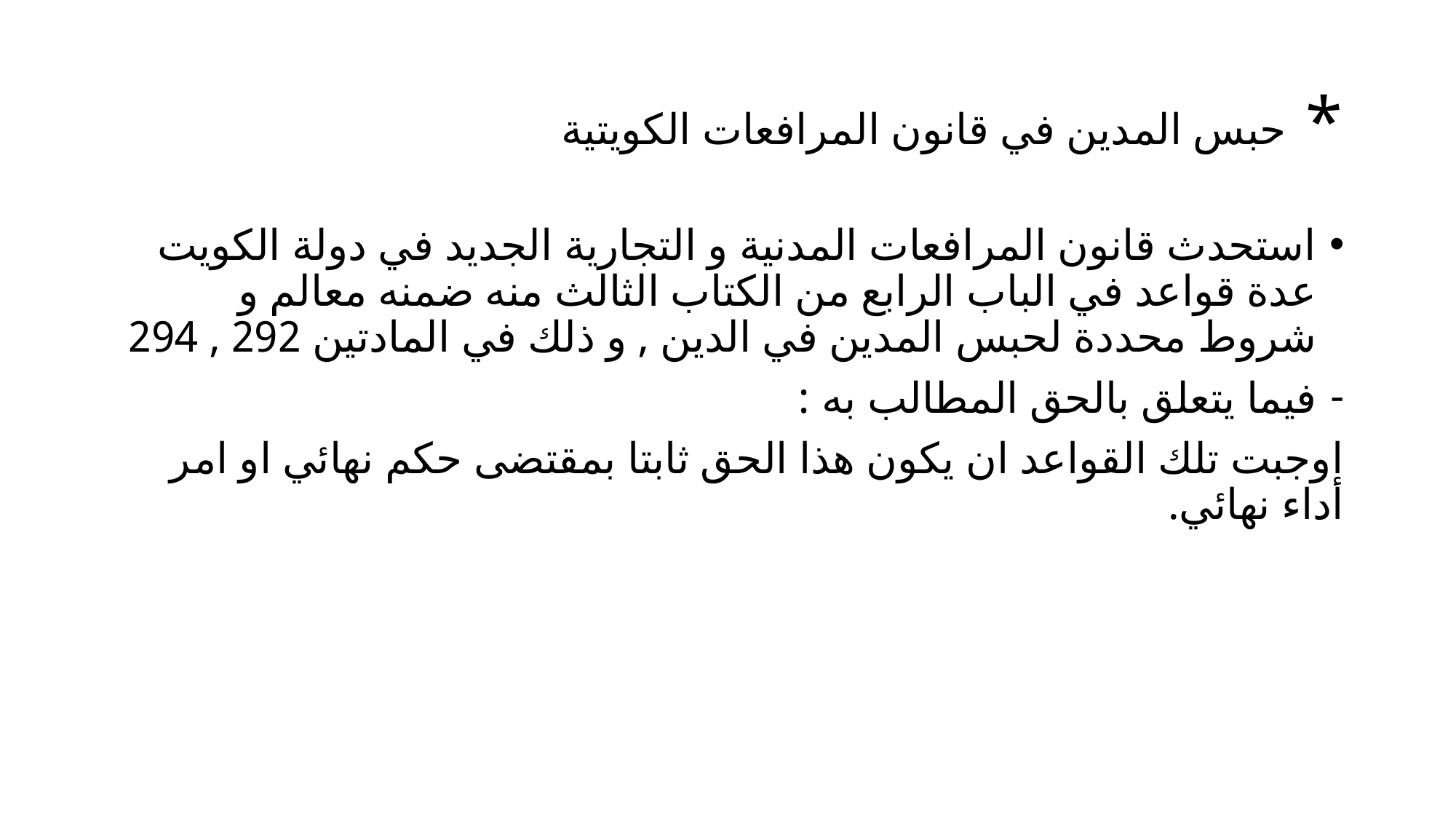

# * حبس المدين في قانون المرافعات الكويتية
استحدث قانون المرافعات المدنية و التجارية الجديد في دولة الكويت عدة قواعد في الباب الرابع من الكتاب الثالث منه ضمنه معالم و شروط محددة لحبس المدين في الدين , و ذلك في المادتين 292 , 294
فيما يتعلق بالحق المطالب به :
اوجبت تلك القواعد ان يكون هذا الحق ثابتا بمقتضى حكم نهائي او امر أداء نهائي.